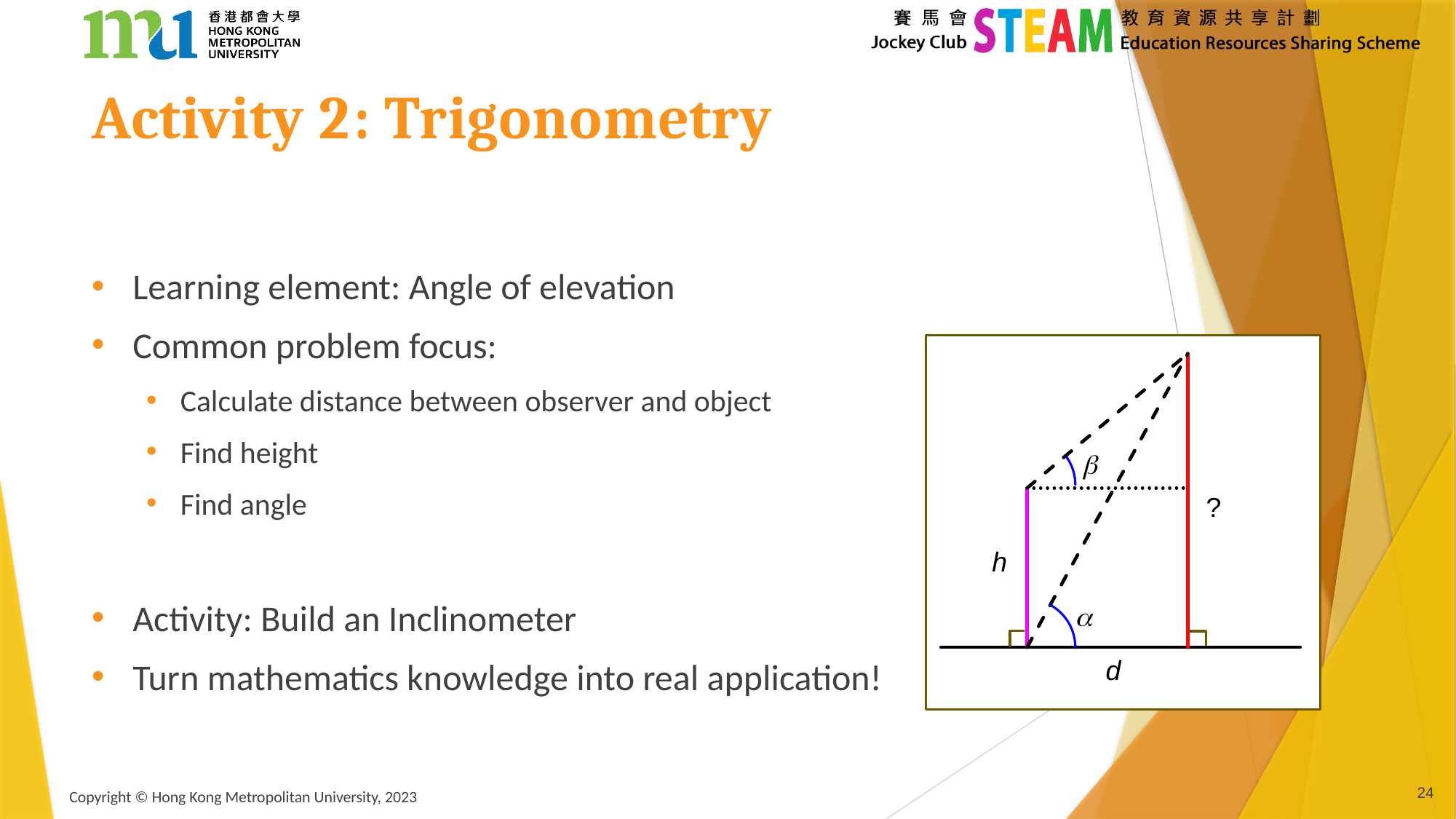

# Activity 2: Trigonometry
Learning element: Angle of elevation
Common problem focus:
Calculate distance between observer and object
Find height
Find angle

Activity: Build an Inclinometer
Turn mathematics knowledge into real application!

β
?
h
α
d

24